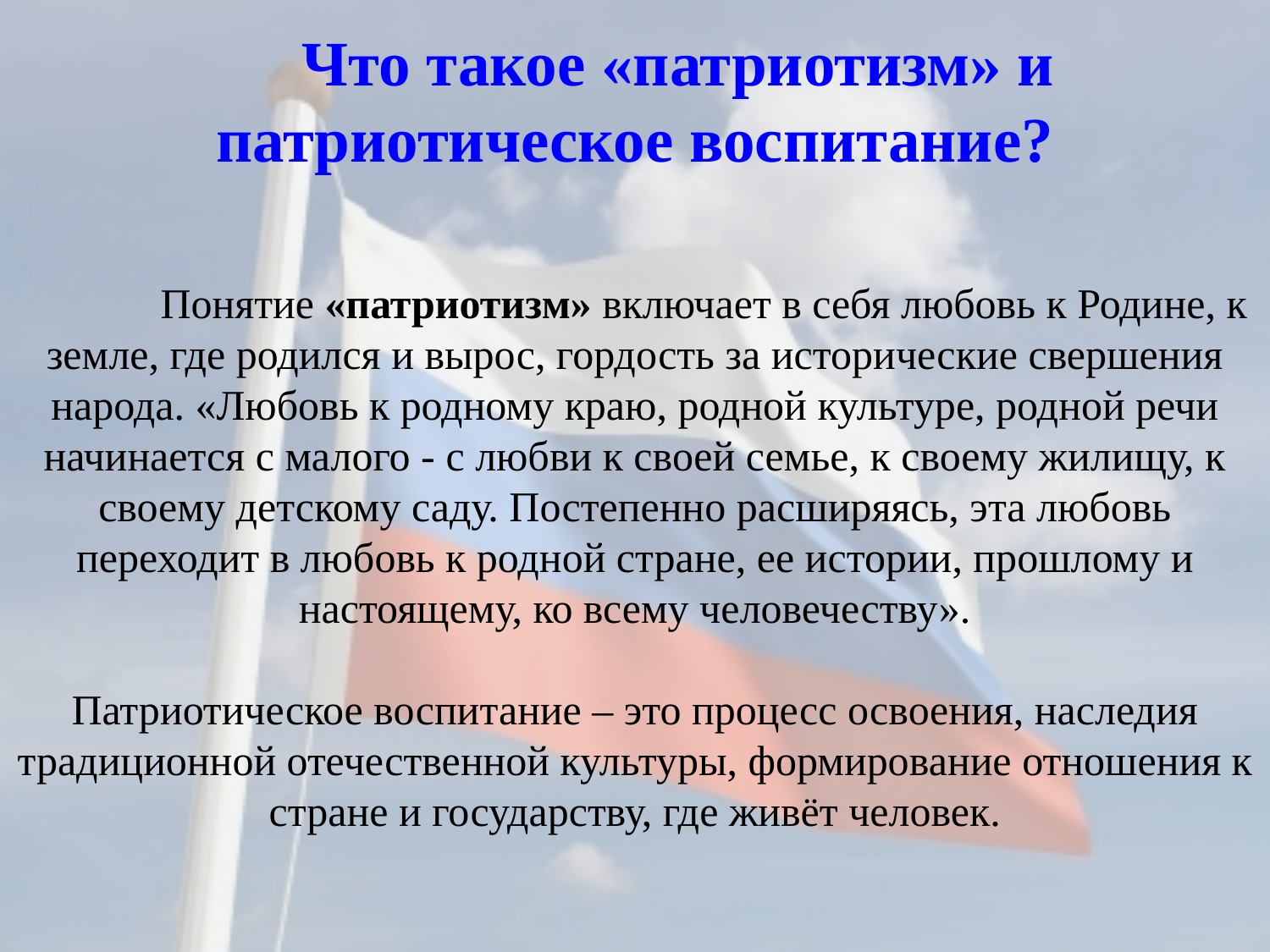

# Что такое «патриотизм» и патриотическое воспитание? Понятие «патриотизм» включает в себя любовь к Родине, к земле, где родился и вырос, гордость за исторические свершения народа. «Любовь к родному краю, родной культуре, родной речи начинается с малого - с любви к своей семье, к своему жилищу, к своему детскому саду. Постепенно расширяясь, эта любовь переходит в любовь к родной стране, ее истории, прошлому и настоящему, ко всему человечеству». Патриотическое воспитание – это процесс освоения, наследия традиционной отечественной культуры, формирование отношения к стране и государству, где живёт человек.